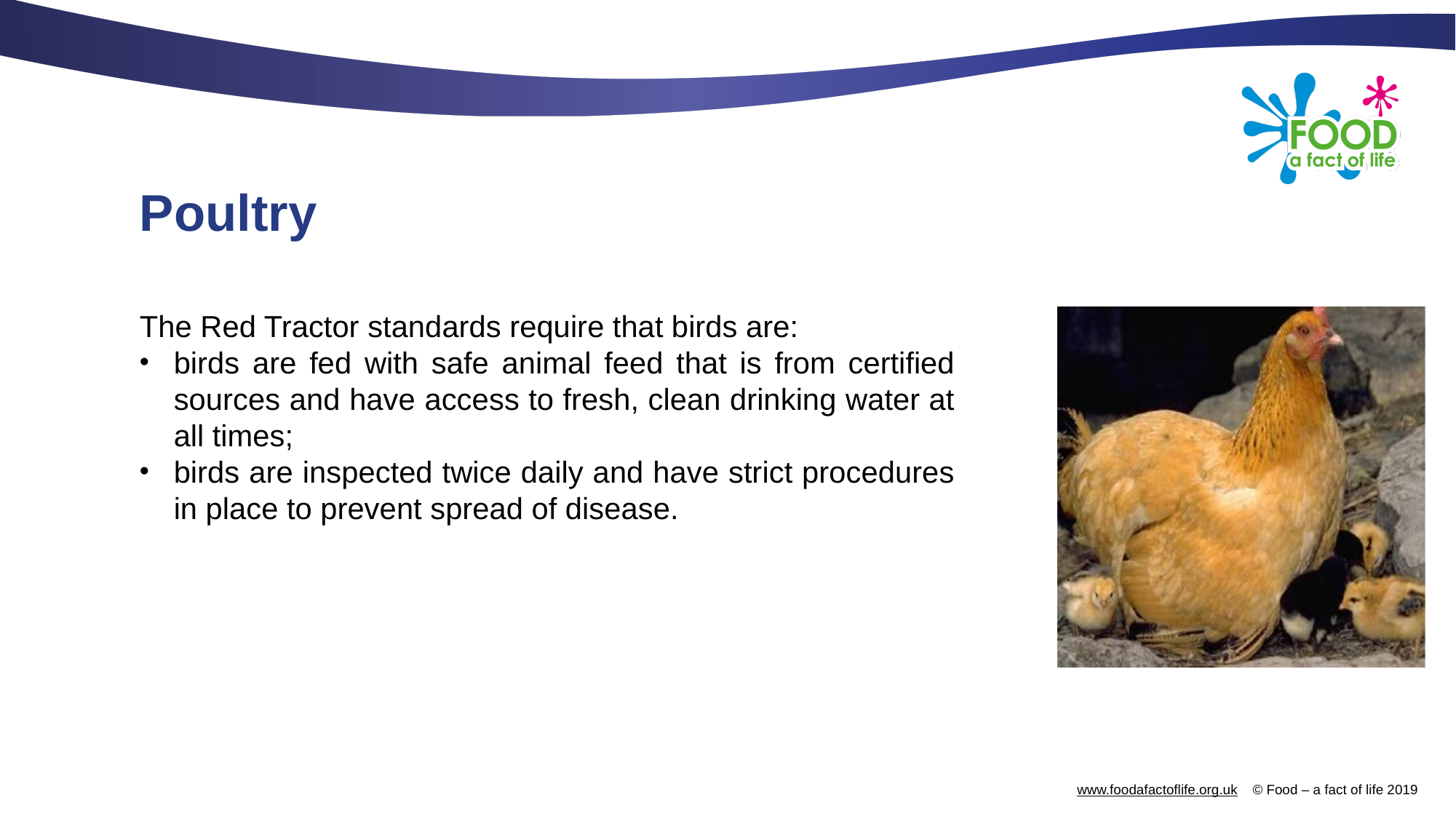

# Poultry
The Red Tractor standards require that birds are:
birds are fed with safe animal feed that is from certified sources and have access to fresh, clean drinking water at all times;
birds are inspected twice daily and have strict procedures in place to prevent spread of disease.